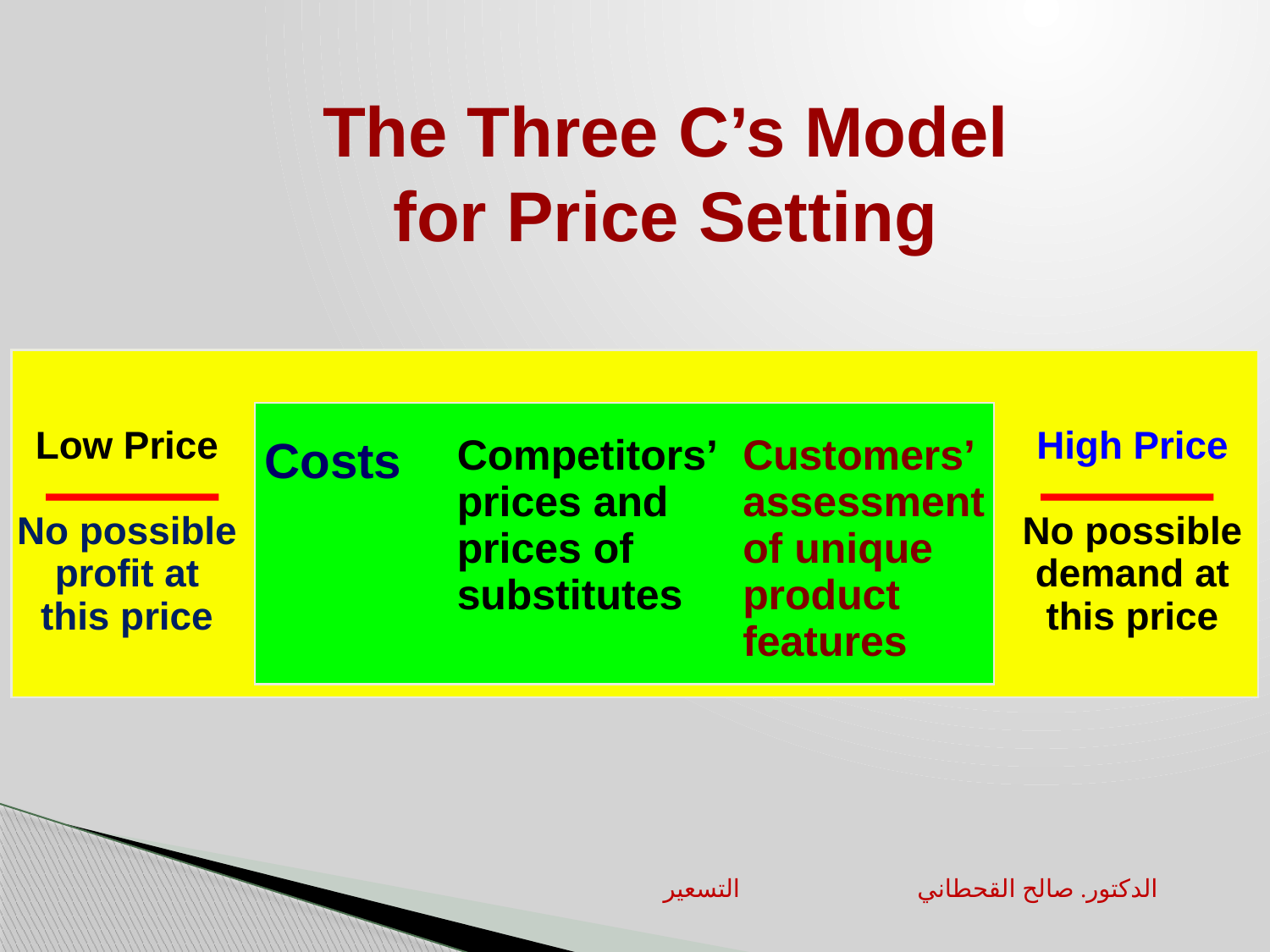

The Three C’s Model
for Price Setting

Low Price

No possible
profit at
this price

High Price

No possible
demand at
this price

Costs
Competitors’
prices and
prices of
substitutes
Customers’
assessment
of unique
product
features
التسعير		الدكتور. صالح القحطاني